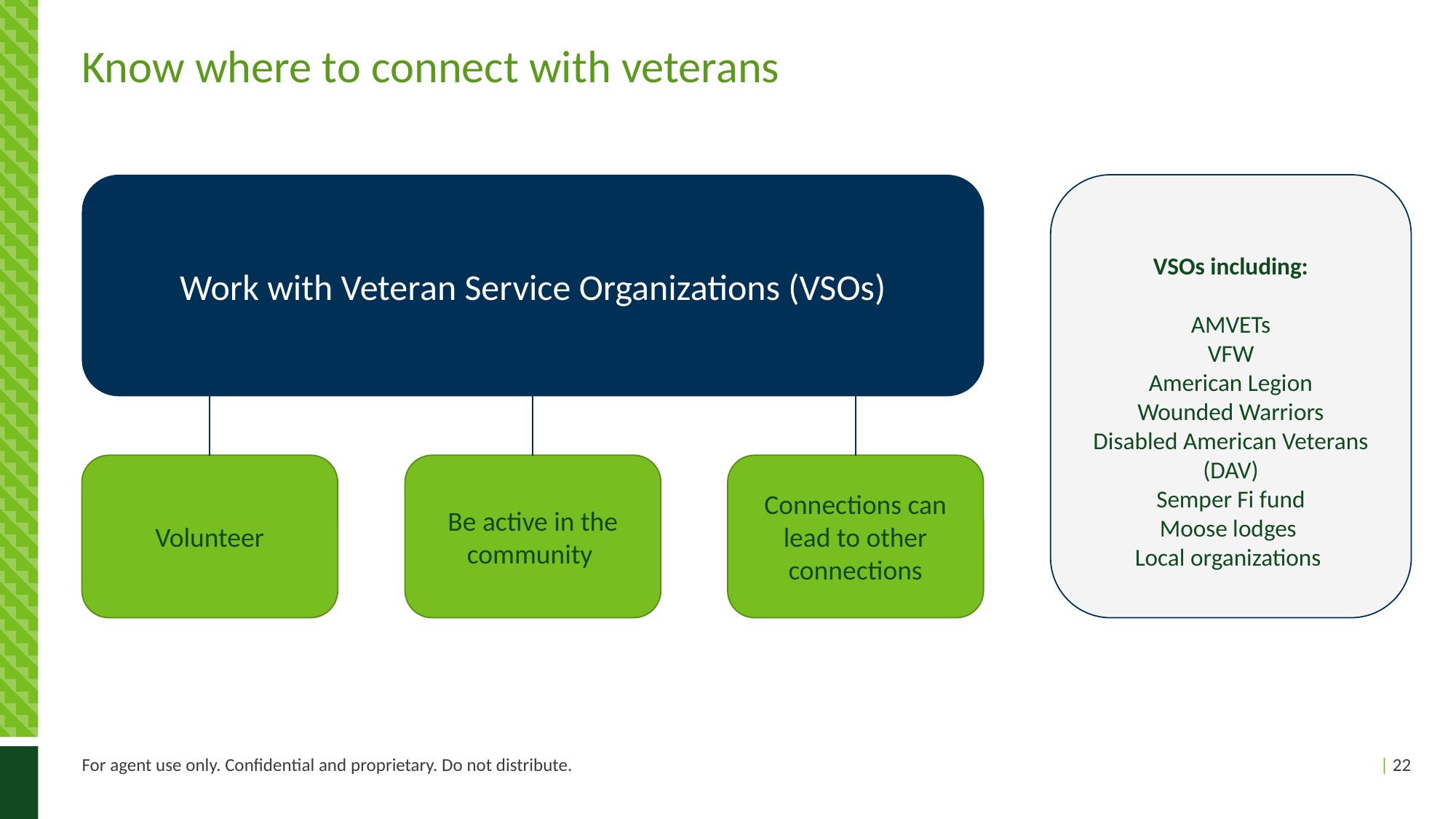

# Know where to connect with veterans
Work with Veteran Service Organizations (VSOs)

VSOs including:

AMVETs
VFW
American Legion
Wounded Warriors
Disabled American Veterans (DAV)
Semper Fi fund
Moose lodges
Local organizations

Volunteer
Be active in the community
Connections can lead to other connections
For agent use only. Confidential and proprietary. Do not distribute.
| 22